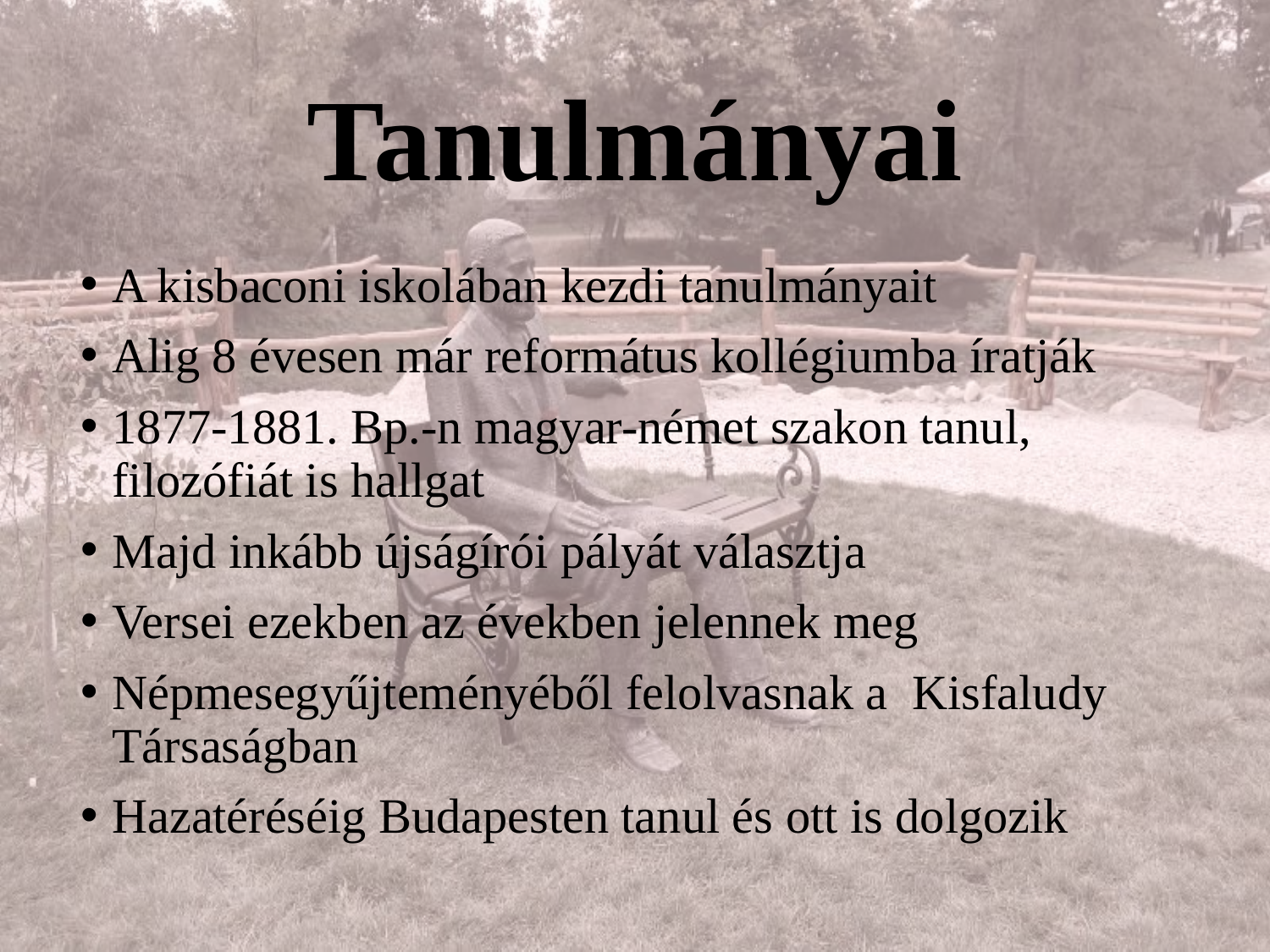

# Tanulmányai
A kisbaconi iskolában kezdi tanulmányait
Alig 8 évesen már református kollégiumba íratják
1877-1881. Bp.-n magyar-német szakon tanul, filozófiát is hallgat
Majd inkább újságírói pályát választja
Versei ezekben az években jelennek meg
Népmesegyűjteményéből felolvasnak a  Kisfaludy Társaságban
Hazatéréséig Budapesten tanul és ott is dolgozik